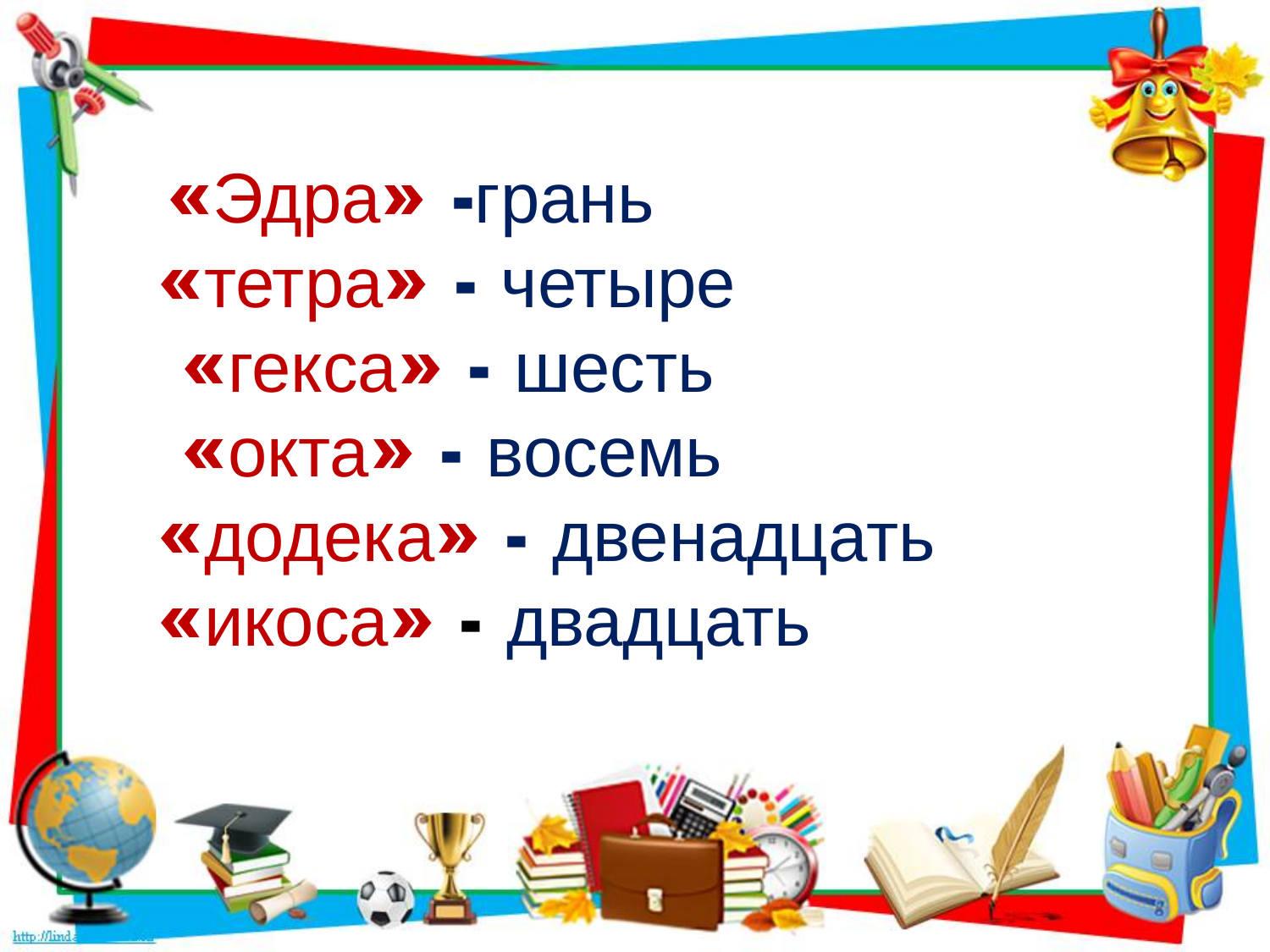

«Эдра» -грань
«тетра» - четыре
 «гекса» - шесть
 «окта» - восемь
«додека» - двенадцать
«икоса» - двадцать